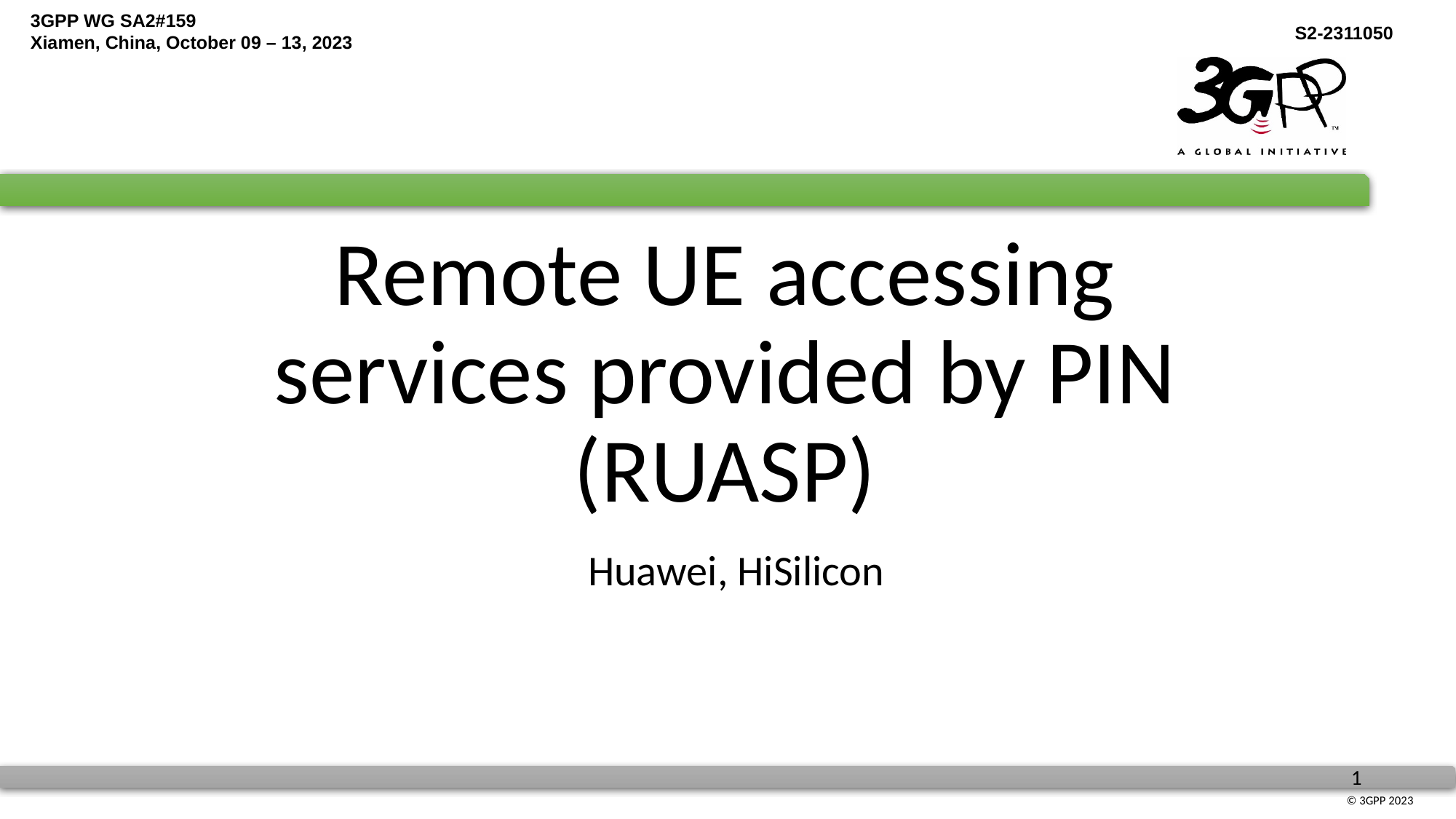

# Remote UE accessing services provided by PIN (RUASP)
Huawei, HiSilicon